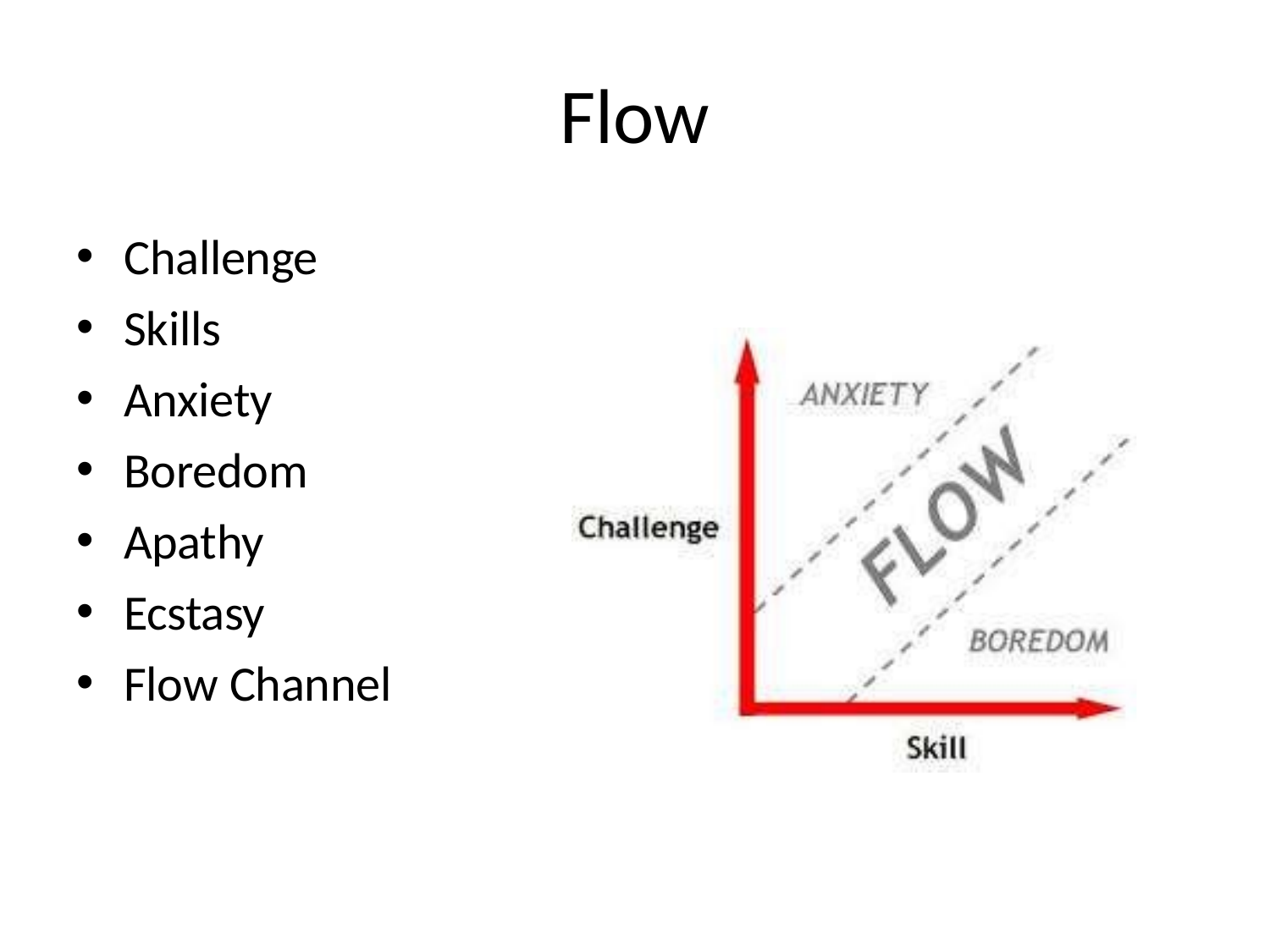

# Flow
Challenge
Skills
Anxiety
Boredom
Apathy
Ecstasy
Flow Channel